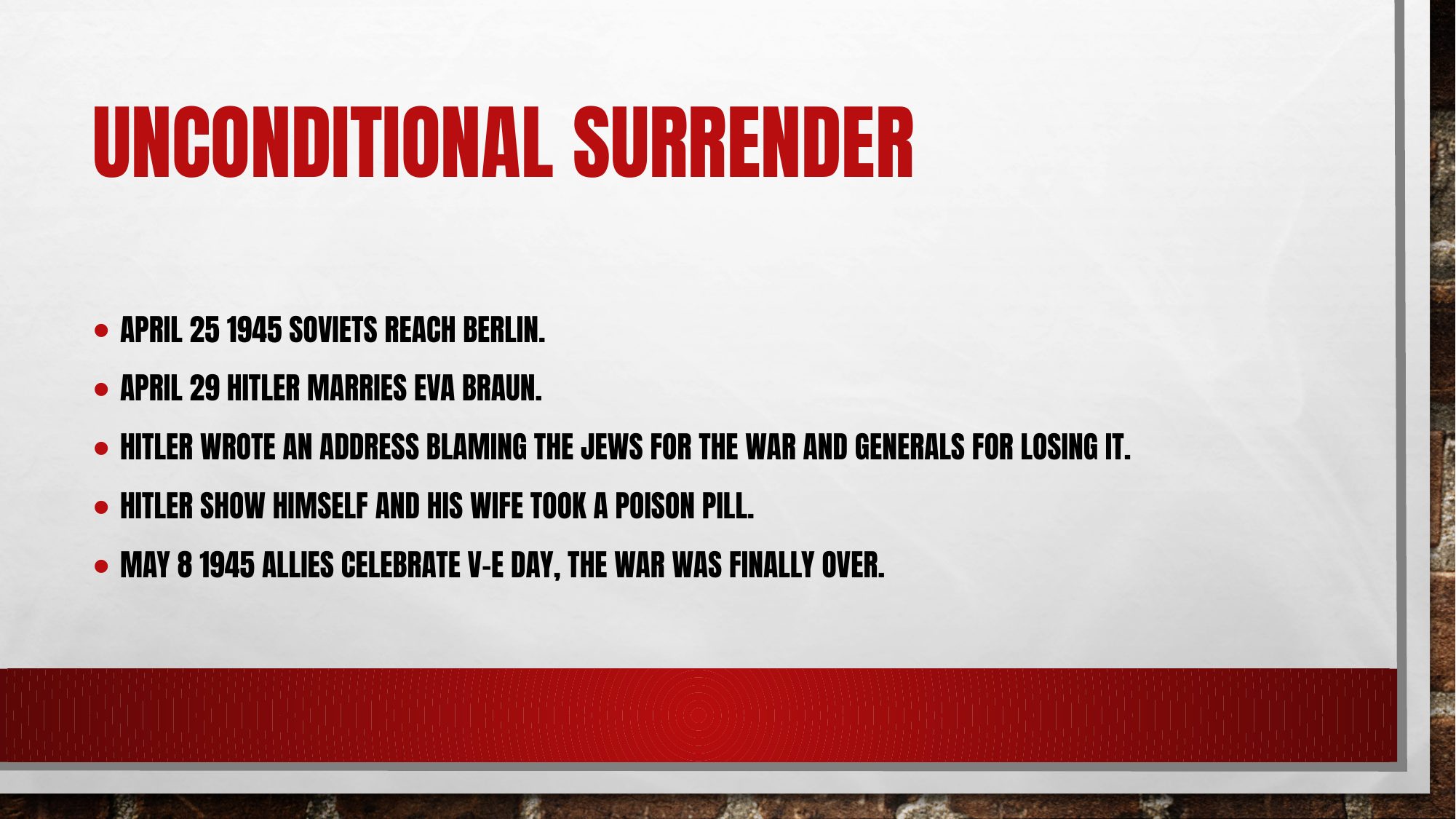

# Unconditional surrender
April 25 1945 soviets reach berlin.
April 29 hitler marries eva braun.
Hitler wrote an address blaming the jews for the war and generals for losing it.
Hitler show himself and his wife took a poison pill.
May 8 1945 allies celebrate V-E day, the war was finally over.